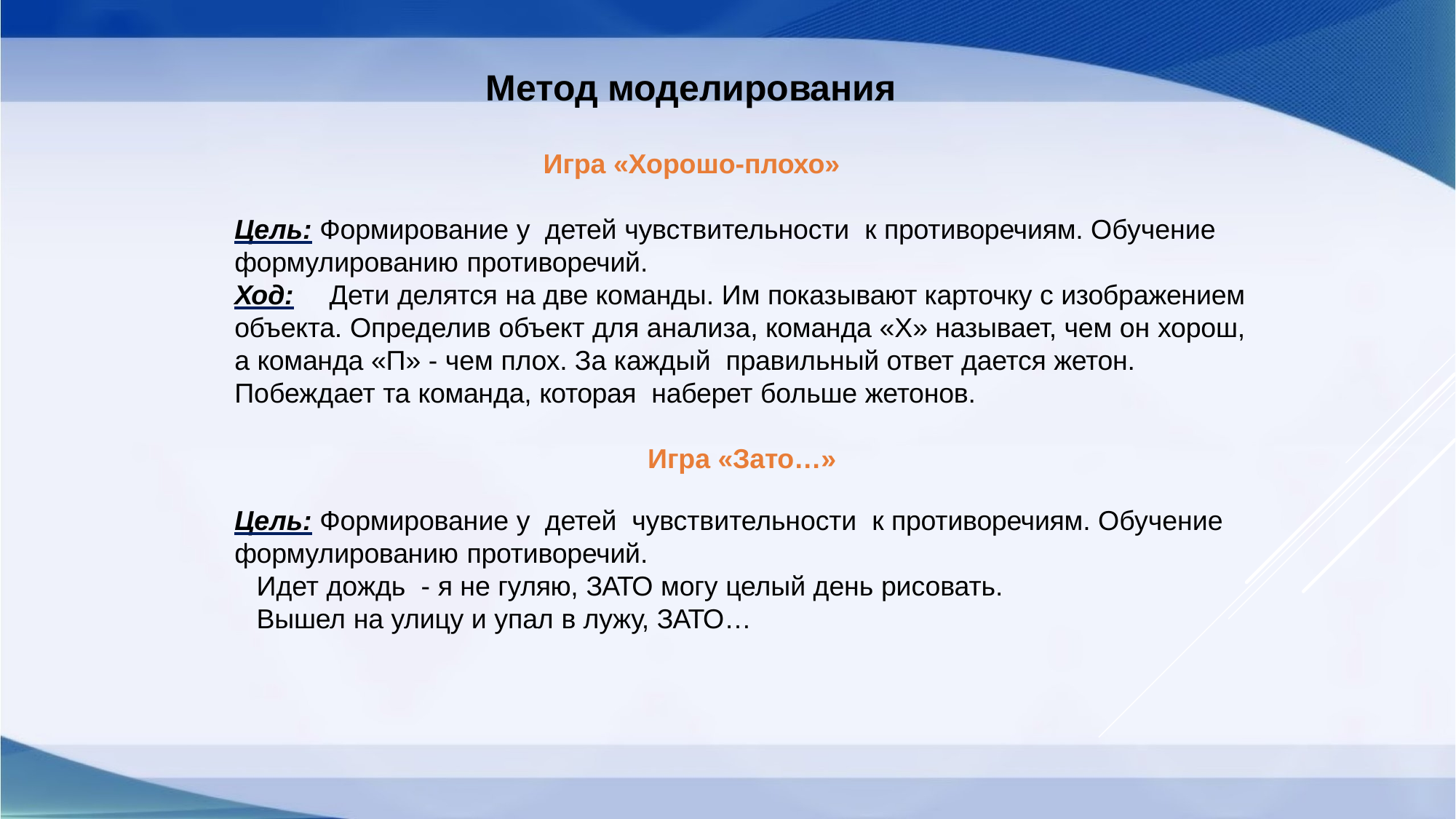

Метод моделирования
       Игра «Хорошо-плохо»
Цель: Формирование у детей чувствительности к противоречиям. Обучение формулированию противоречий.
Ход:	Дети делятся на две команды. Им показывают карточку с изображением объекта. Определив объект для анализа, команда «X» называет, чем он хорош, а команда «П» - чем плох. За каждый  правильный ответ дается жетон. Побеждает та команда, которая  наберет больше жетонов.

Игра «Зато…»

Цель: Формирование у детей чувствительности к противоречиям. Обучение формулированию противоречий.
Идет дождь  - я не гуляю, ЗАТО могу целый день рисовать.
Вышел на улицу и упал в лужу, ЗАТО…